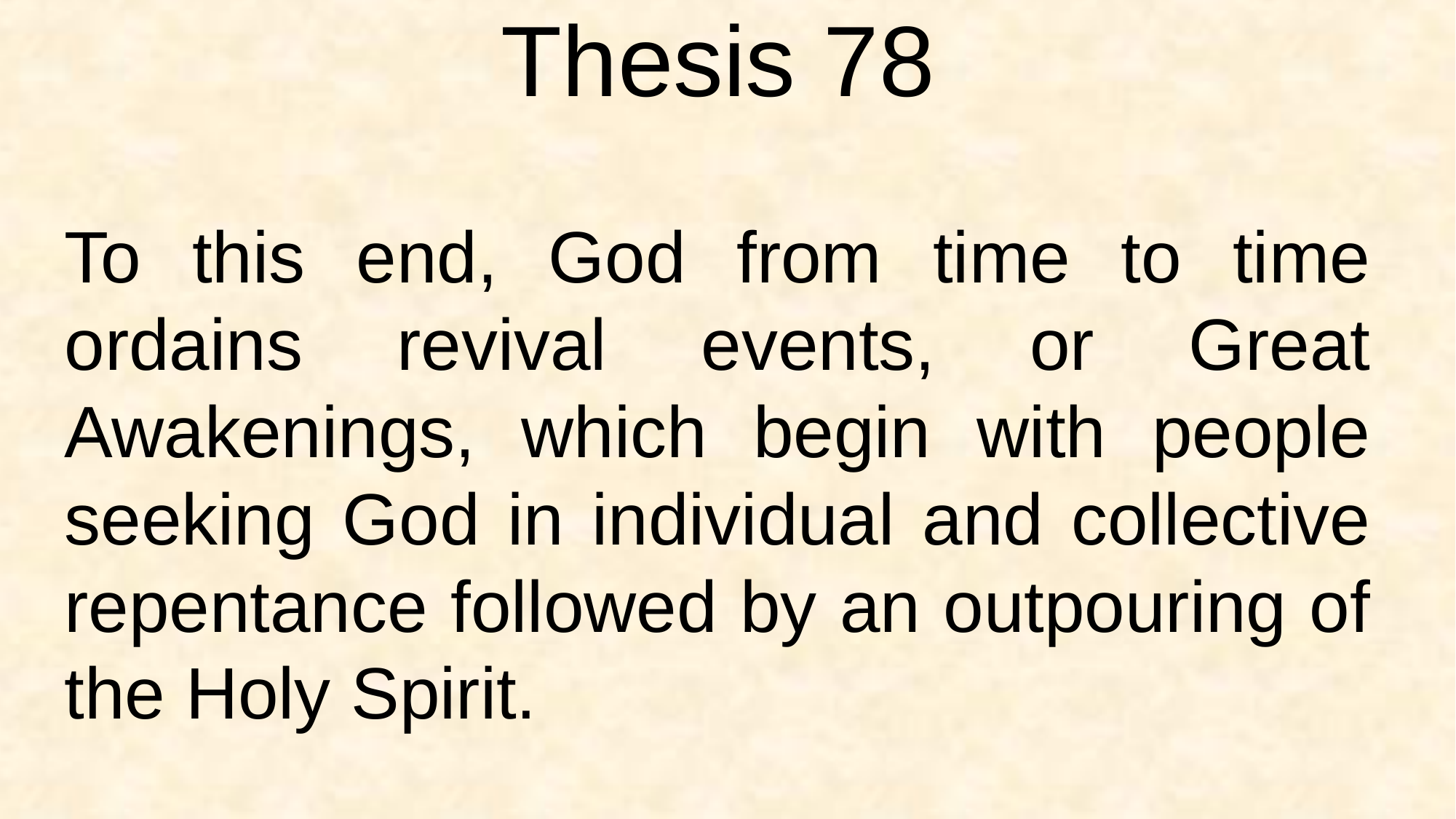

Thesis 78

To this end, God from time to time ordains revival events, or Great Awakenings, which begin with people seeking God in individual and collective repentance followed by an outpouring of the Holy Spirit.